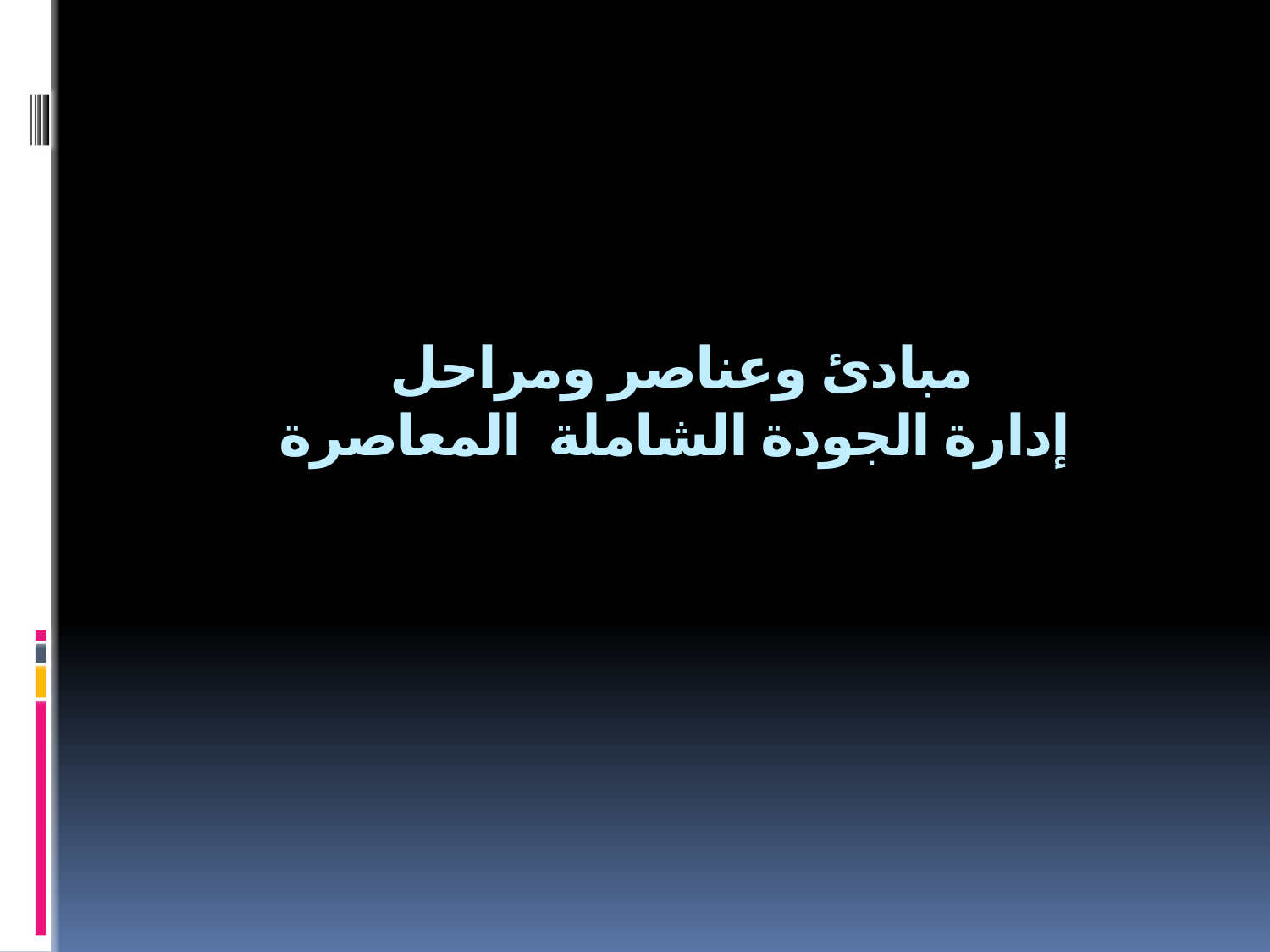

مبادئ وعناصر ومراحل
إدارة الجودة الشاملة  المعاصرة